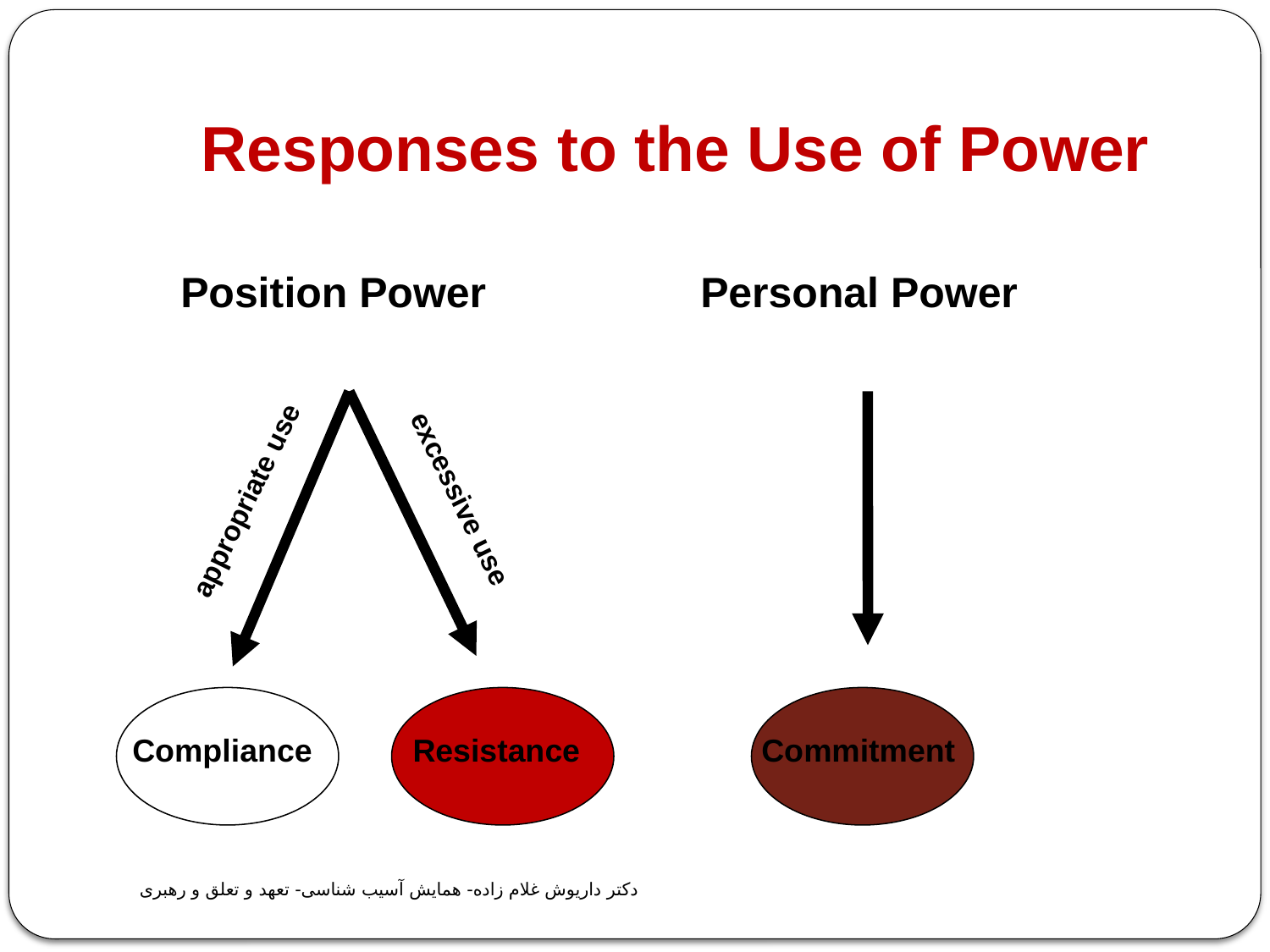

# Responses to the Use of Power
Position Power
Personal Power

appropriate use
excessive use

Compliance
Resistance
Commitment
دکتر داریوش غلام زاده- همایش آسیب شناسی- تعهد و تعلق و رهبری